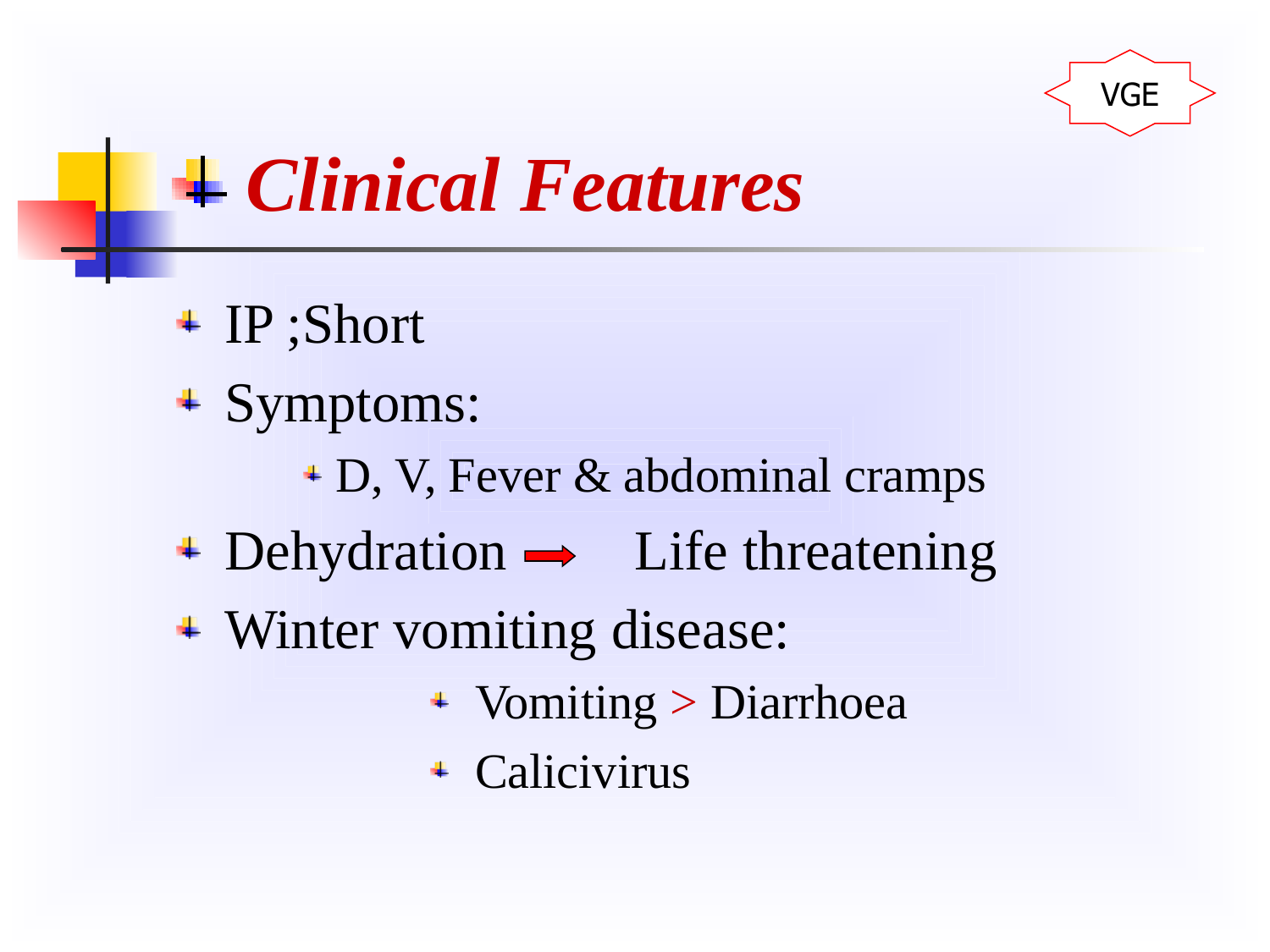

# Clinical Features
VGE
IP ;Short
Symptoms:
D, V, Fever & abdominal cramps
Dehydration         Life threatening
Winter vomiting disease:
 Vomiting > Diarrhoea
 Calicivirus